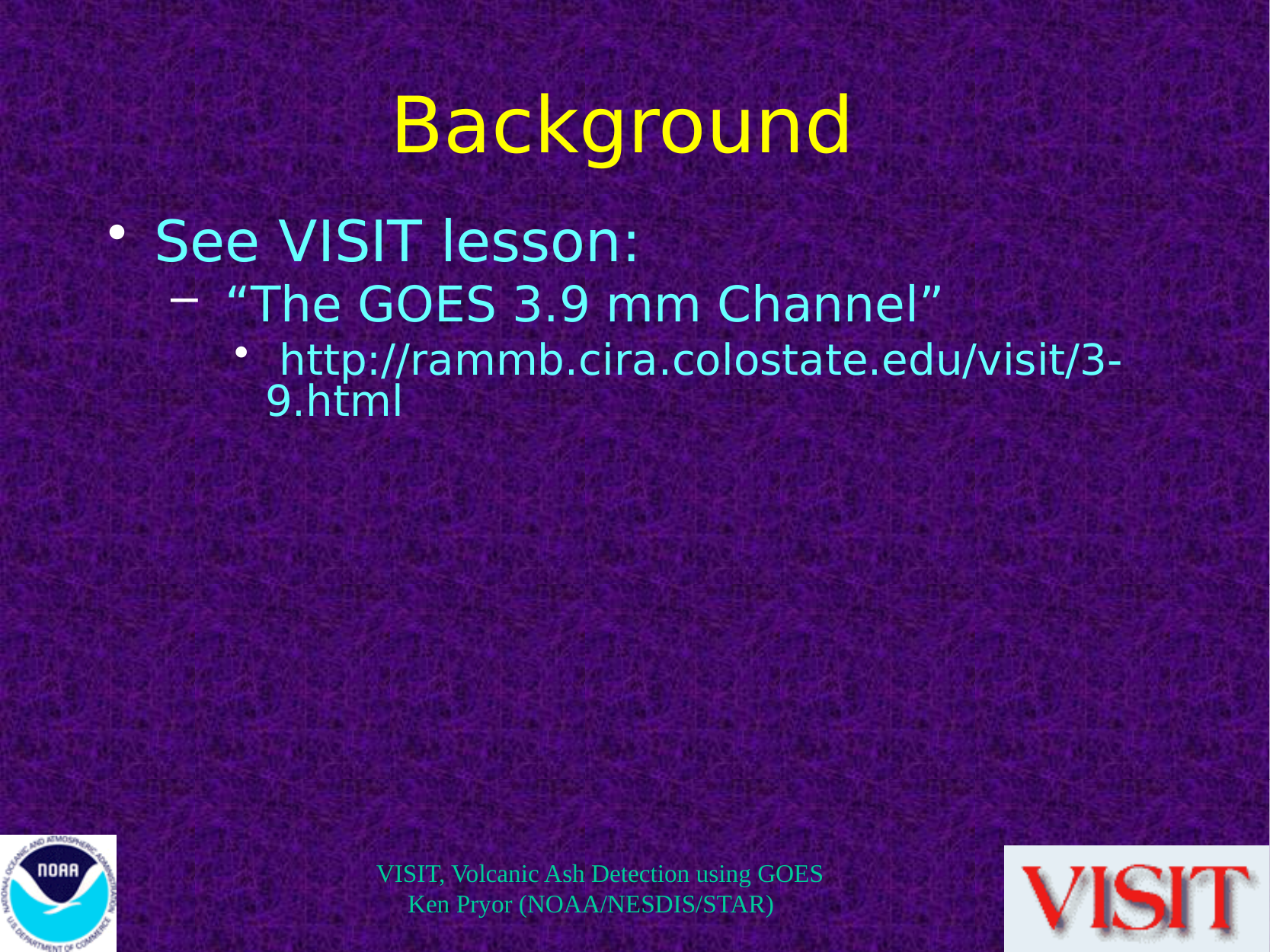

# Background
See VISIT lesson:
 “The GOES 3.9 mm Channel”
 http://rammb.cira.colostate.edu/visit/3-9.html